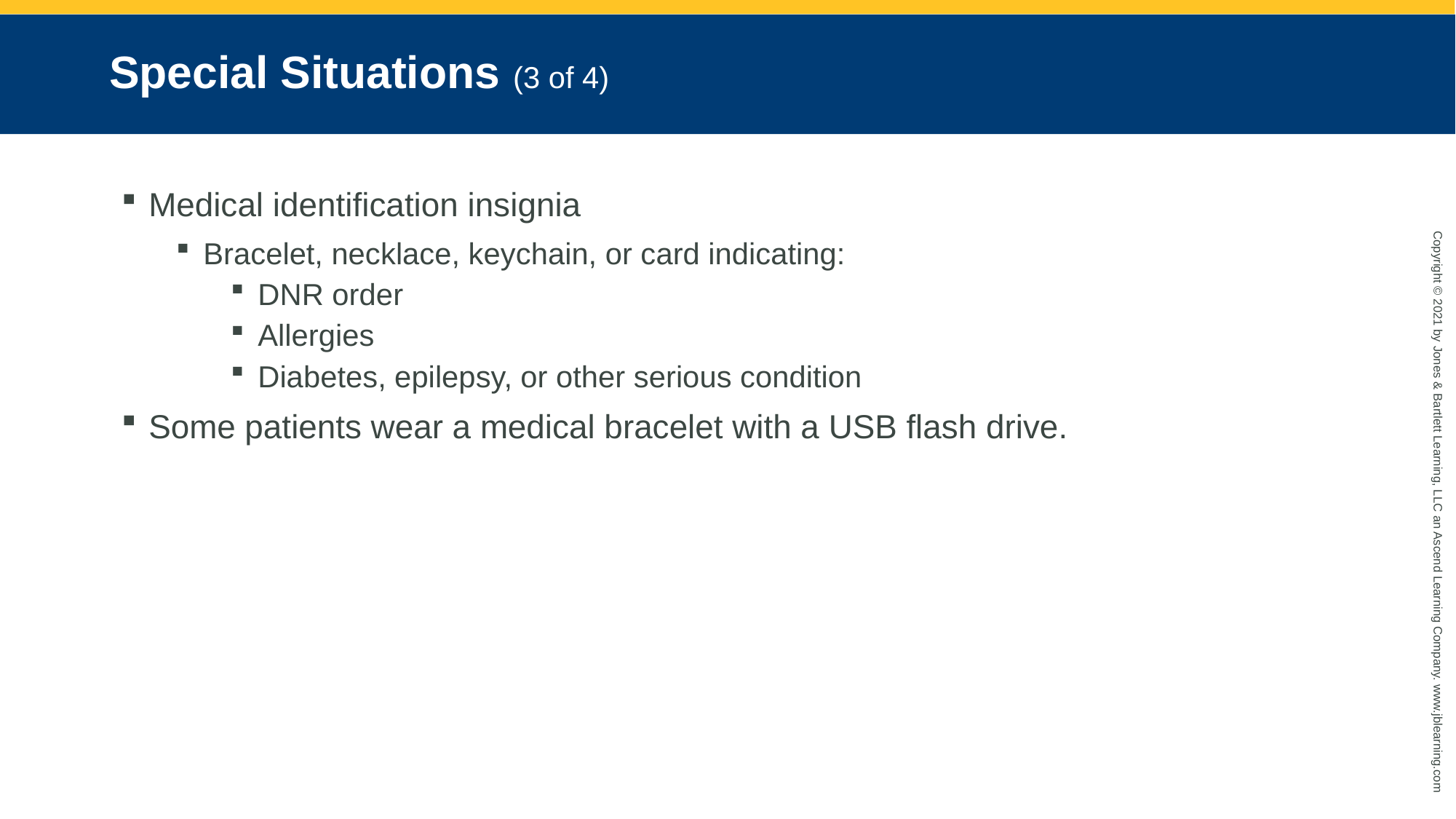

# Special Situations (3 of 4)
Medical identification insignia
Bracelet, necklace, keychain, or card indicating:
DNR order
Allergies
Diabetes, epilepsy, or other serious condition
Some patients wear a medical bracelet with a USB flash drive.